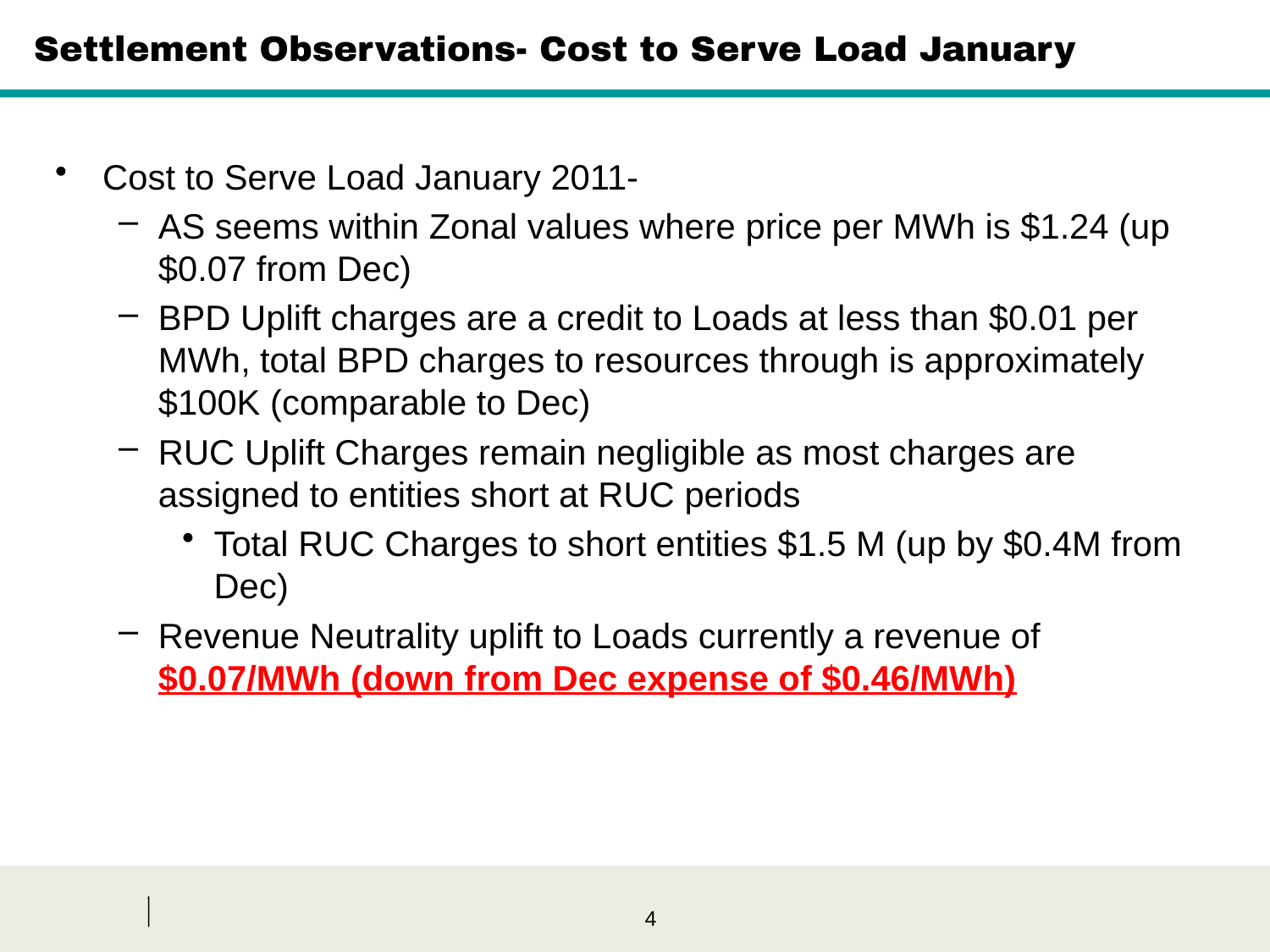

# Settlement Observations- Cost to Serve Load January
Cost to Serve Load January 2011-
AS seems within Zonal values where price per MWh is $1.24 (up $0.07 from Dec)
BPD Uplift charges are a credit to Loads at less than $0.01 per MWh, total BPD charges to resources through is approximately $100K (comparable to Dec)
RUC Uplift Charges remain negligible as most charges are assigned to entities short at RUC periods
Total RUC Charges to short entities $1.5 M (up by $0.4M from Dec)
Revenue Neutrality uplift to Loads currently a revenue of $0.07/MWh (down from Dec expense of $0.46/MWh)